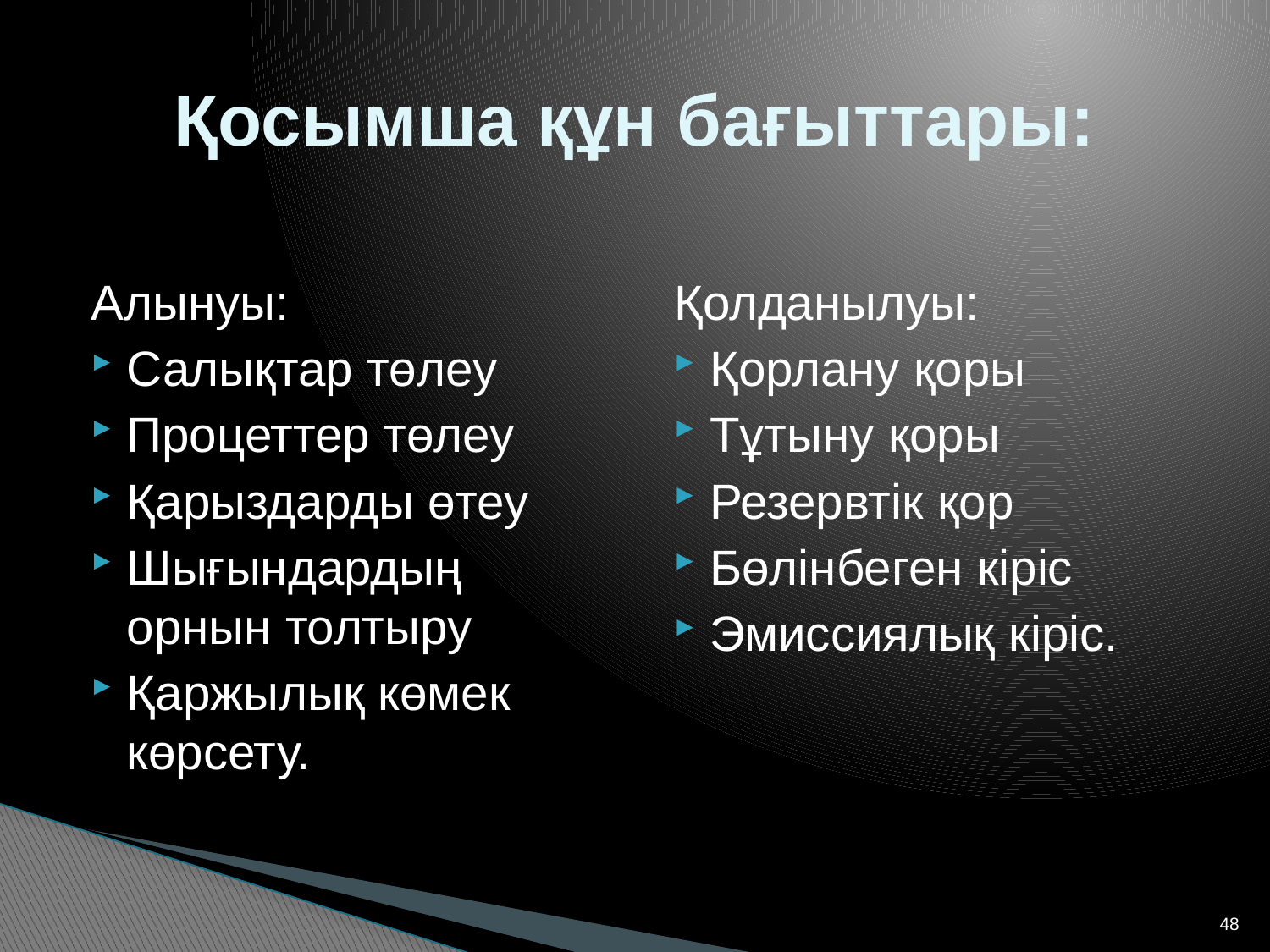

# Қосымша құн бағыттары:
Алынуы:
Салықтар төлеу
Процеттер төлеу
Қарыздарды өтеу
Шығындардың орнын толтыру
Қаржылық көмек көрсету.
Қолданылуы:
Қорлану қоры
Тұтыну қоры
Резервтік қор
Бөлінбеген кіріс
Эмиссиялық кіріс.

48